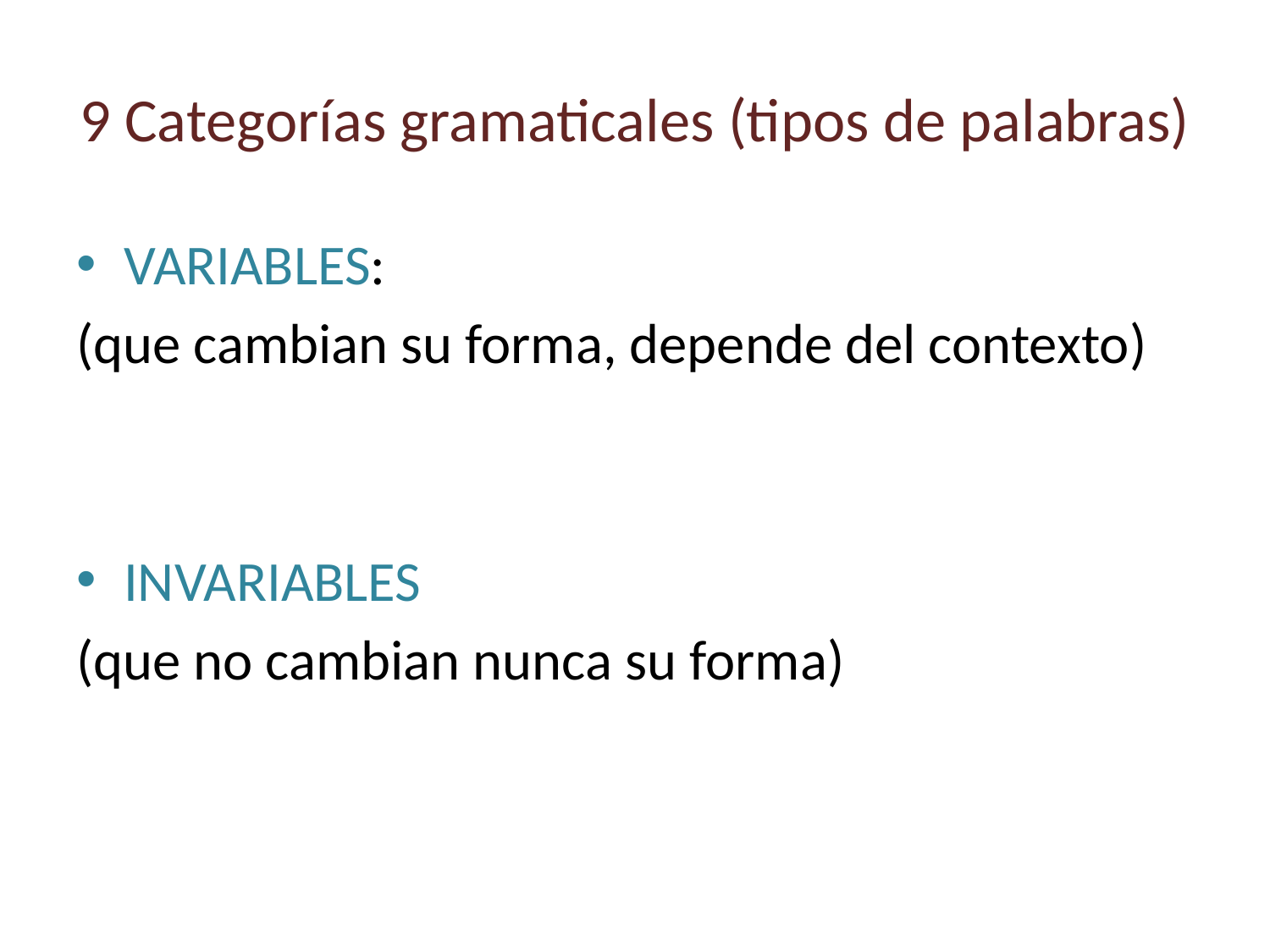

# 9 Categorías gramaticales (tipos de palabras)
VARIABLES:
(que cambian su forma, depende del contexto)

INVARIABLES
(que no cambian nunca su forma)